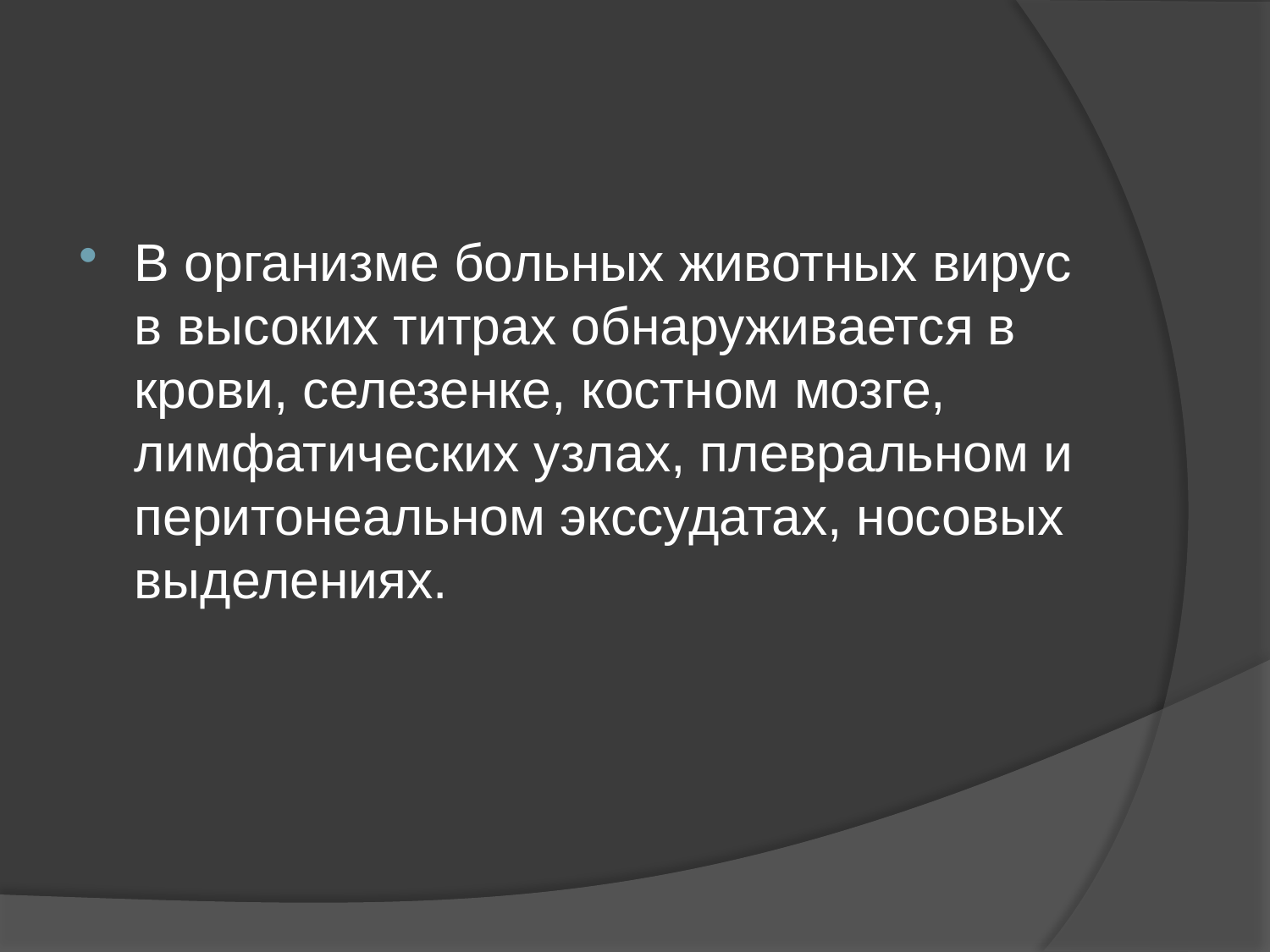

В организме больных животных вирус в высоких титрах обнаруживается в крови, селезенке, костном мозге, лимфатических узлах, плевральном и перитонеальном экссудатах, носовых выделениях.